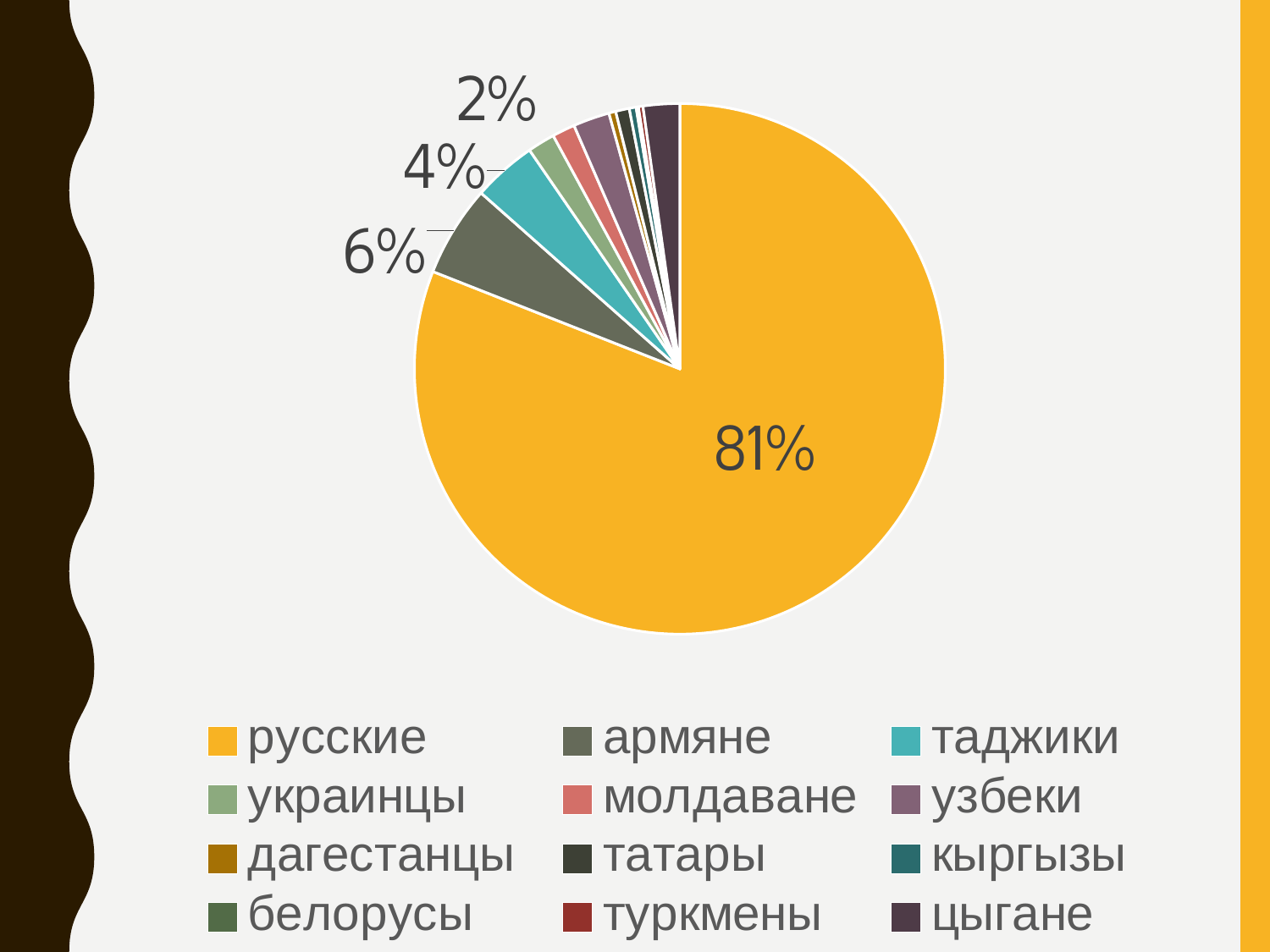

### Chart

| Category | Ряд 1 | Столбец1 | Столбец2 |
|---|---|---|---|
| русские | 583.0 | None | None |
| армяне | 40.0 | None | None |
| таджики | 28.0 | None | None |
| украинцы | 12.0 | None | None |
| молдаване | 10.0 | None | None |
| узбеки | 16.0 | None | None |
| дагестанцы  | 3.0 | None | None |
| татары | 6.0 | None | None |
| кыргызы | 3.0 | None | None |
| белорусы | 1.0 | None | None |
| туркмены | 2.0 | None | None |
| цыгане | 16.0 | None | None |